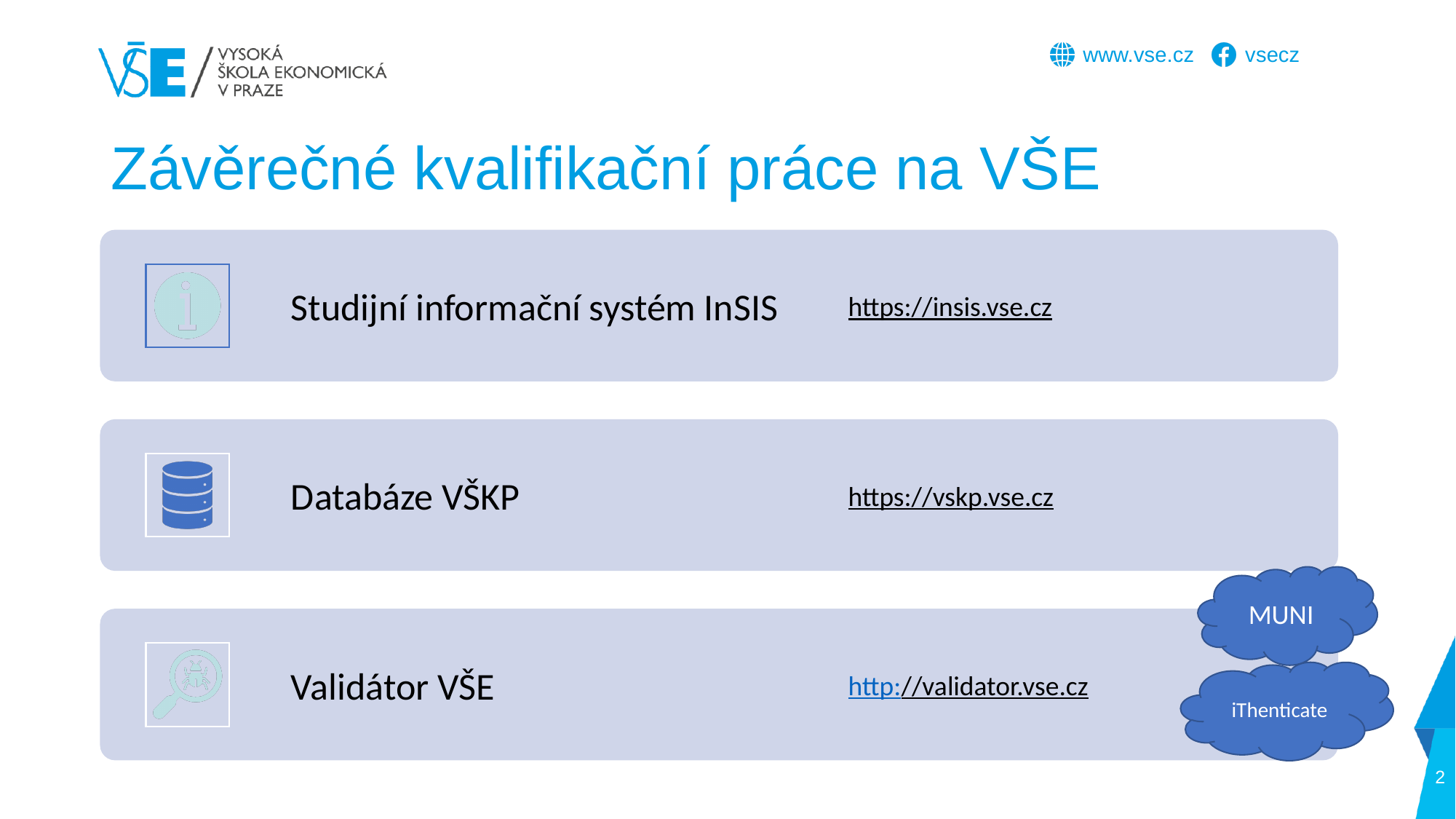

# Závěrečné kvalifikační práce na VŠE
Studijní informační systém InSIS
https://insis.vse.cz
Databáze VŠKP
https://vskp.vse.cz
Validátor VŠE
http://validator.vse.cz
MUNI
iThenticate